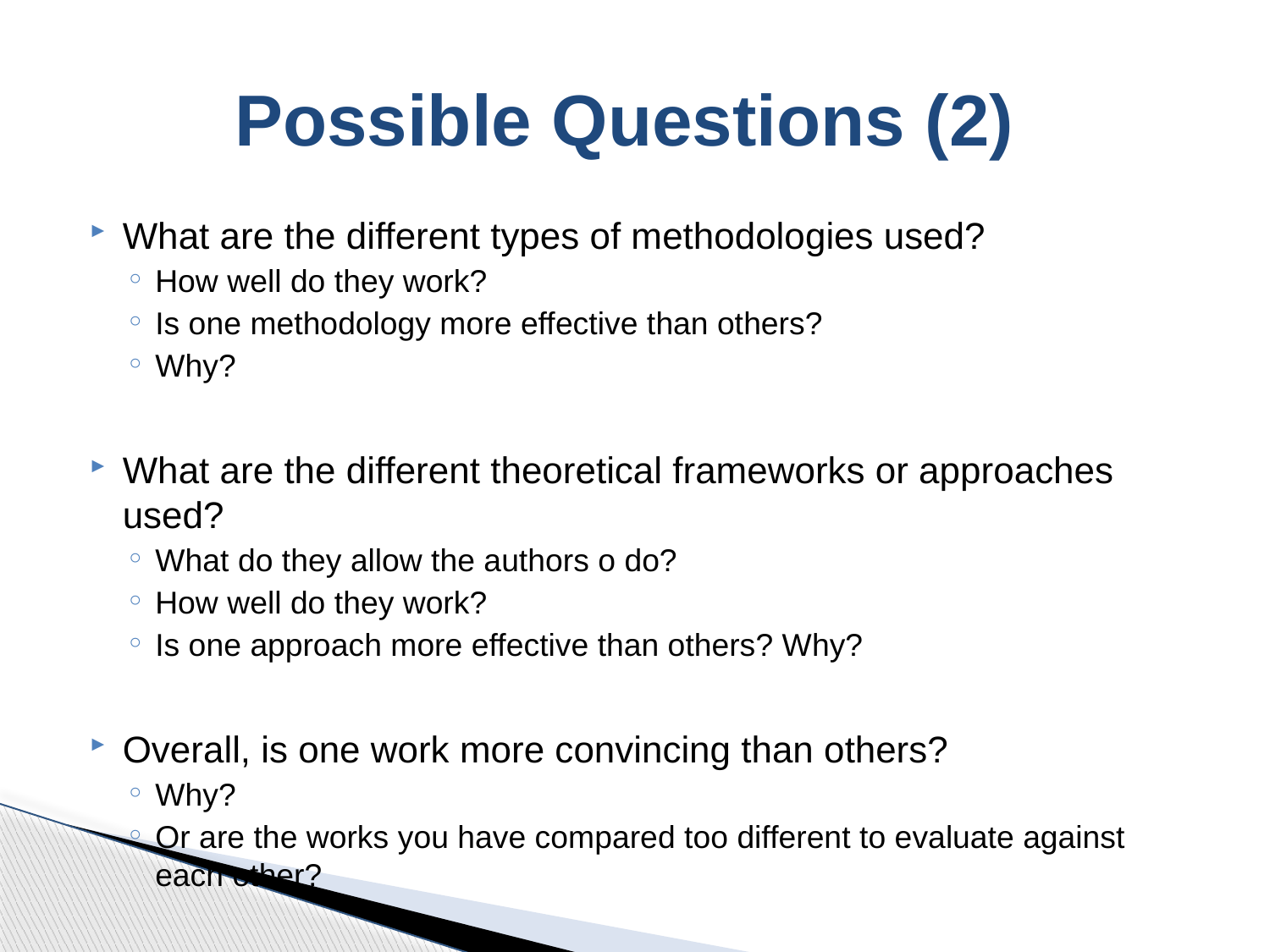

# Possible Questions (2)
What are the different types of methodologies used?
How well do they work?
Is one methodology more effective than others?
Why?

What are the different theoretical frameworks or approaches used?
What do they allow the authors o do?
How well do they work?
Is one approach more effective than others? Why?

Overall, is one work more convincing than others?
Why?
Or are the works you have compared too different to evaluate against each other?